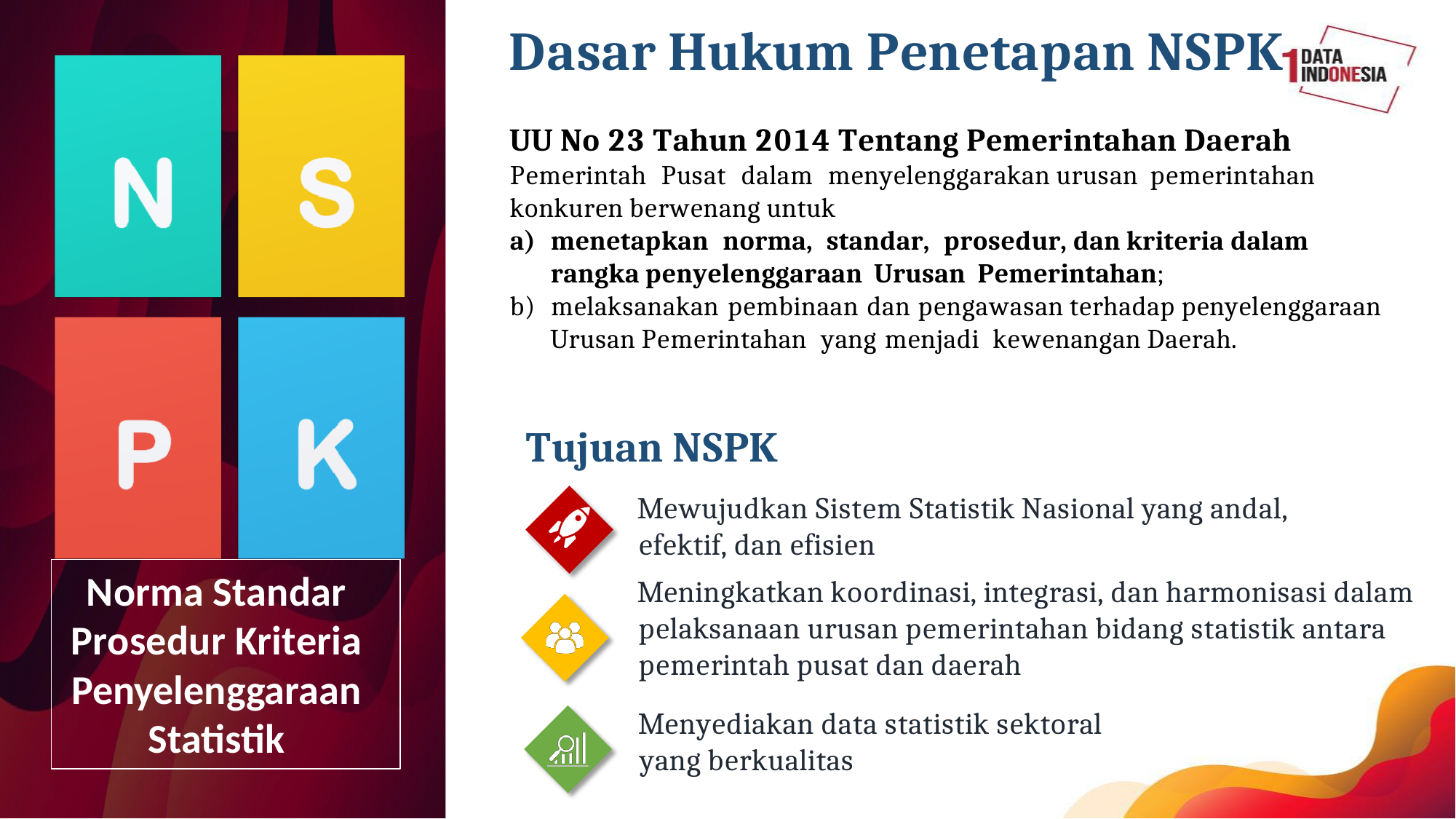

Dasar Hukum Penetapan NSPK

UU No 23 Tahun 2014 Tentang Pemerintahan Daerah Pemerintah  Pusat  dalam  menyelenggarakan urusan  pemerintahan  konkuren berwenang untuk
menetapkan  norma,  standar,  prosedur, dan kriteria dalam rangka penyelenggaraan  Urusan  Pemerintahan;
melaksanakan pembinaan dan pengawasan terhadap penyelenggaraan Urusan Pemerintahan  yang menjadi  kewenangan Daerah.

Tujuan NSPK
Mewujudkan Sistem Statistik Nasional yang andal, efektif, dan efisien
Meningkatkan koordinasi, integrasi, dan harmonisasi dalam pelaksanaan urusan pemerintahan bidang statistik antara pemerintah pusat dan daerah
Menyediakan data statistik sektoral
yang berkualitas

Norma Standar Prosedur Kriteria
Penyelenggaraan Statistik